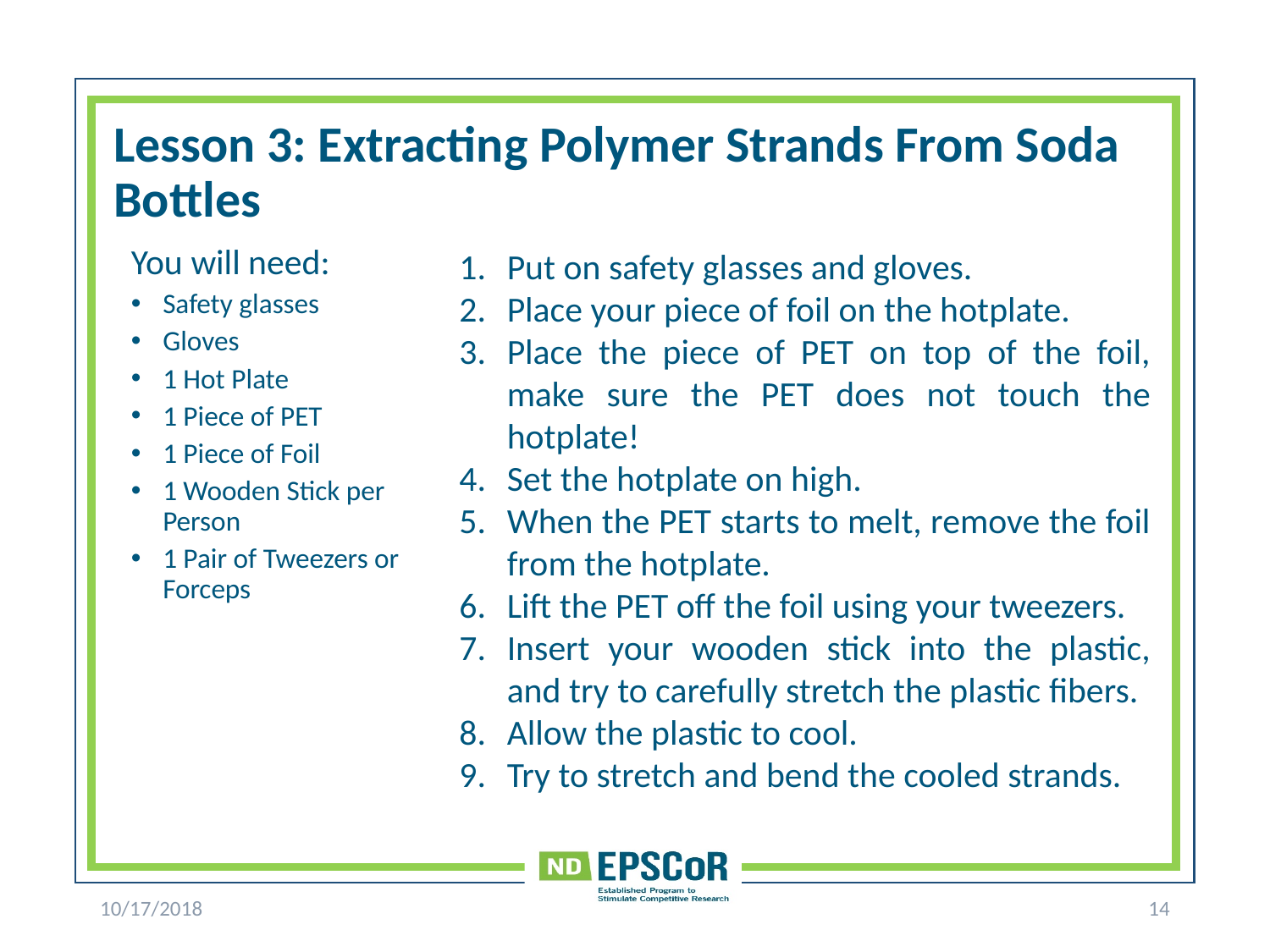

# Lesson 3: Extracting Polymer Strands From Soda Bottles
You will need:
Safety glasses
Gloves
1 Hot Plate
1 Piece of PET
1 Piece of Foil
1 Wooden Stick per Person
1 Pair of Tweezers or Forceps

Put on safety glasses and gloves.
Place your piece of foil on the hotplate.
Place the piece of PET on top of the foil, make sure the PET does not touch the hotplate!
Set the hotplate on high.
When the PET starts to melt, remove the foil from the hotplate.
Lift the PET off the foil using your tweezers.
Insert your wooden stick into the plastic, and try to carefully stretch the plastic fibers.
Allow the plastic to cool.
Try to stretch and bend the cooled strands.
10/17/2018
14